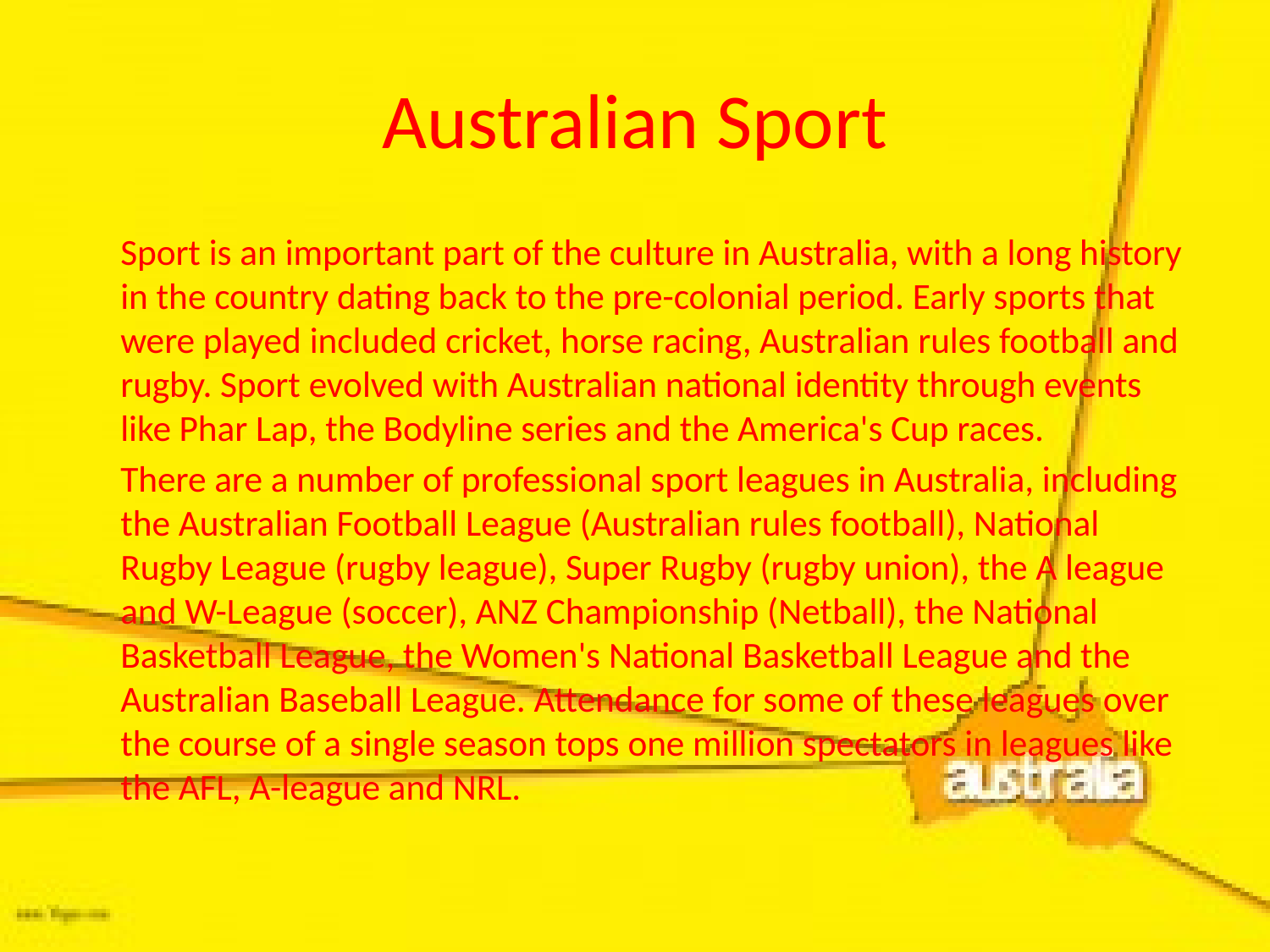

# Australian Sport
	Sport is an important part of the culture in Australia, with a long history in the country dating back to the pre-colonial period. Early sports that were played included cricket, horse racing, Australian rules football and rugby. Sport evolved with Australian national identity through events like Phar Lap, the Bodyline series and the America's Cup races.
	There are a number of professional sport leagues in Australia, including the Australian Football League (Australian rules football), National Rugby League (rugby league), Super Rugby (rugby union), the A league and W-League (soccer), ANZ Championship (Netball), the National Basketball League, the Women's National Basketball League and the Australian Baseball League. Attendance for some of these leagues over the course of a single season tops one million spectators in leagues like the AFL, A-league and NRL.